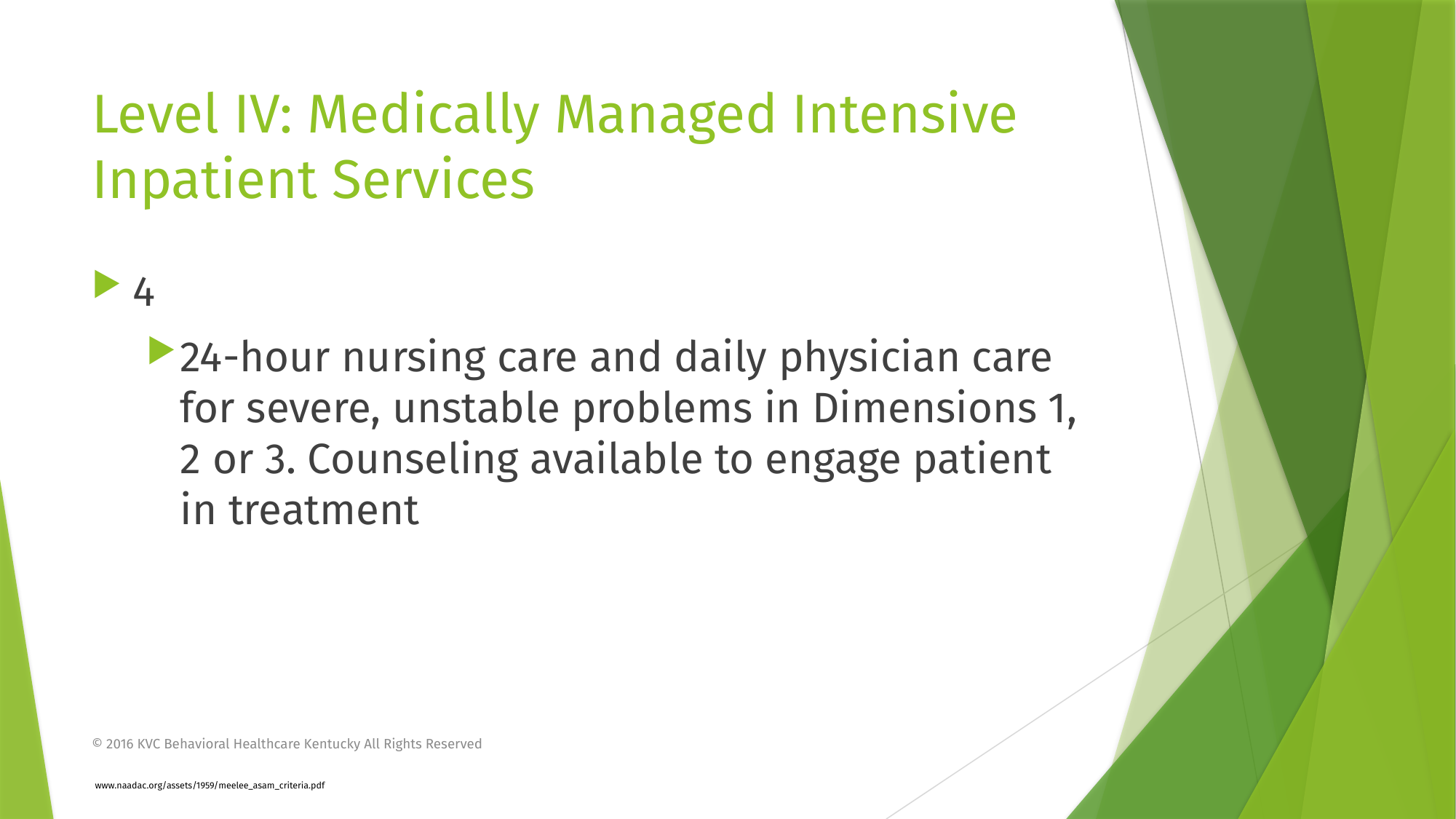

# Level IV: Medically Managed Intensive Inpatient Services
4
24-hour nursing care and daily physician care for severe, unstable problems in Dimensions 1, 2 or 3. Counseling available to engage patient in treatment
© 2016 KVC Behavioral Healthcare Kentucky All Rights Reserved
www.naadac.org/assets/1959/meelee_asam_criteria.pdf